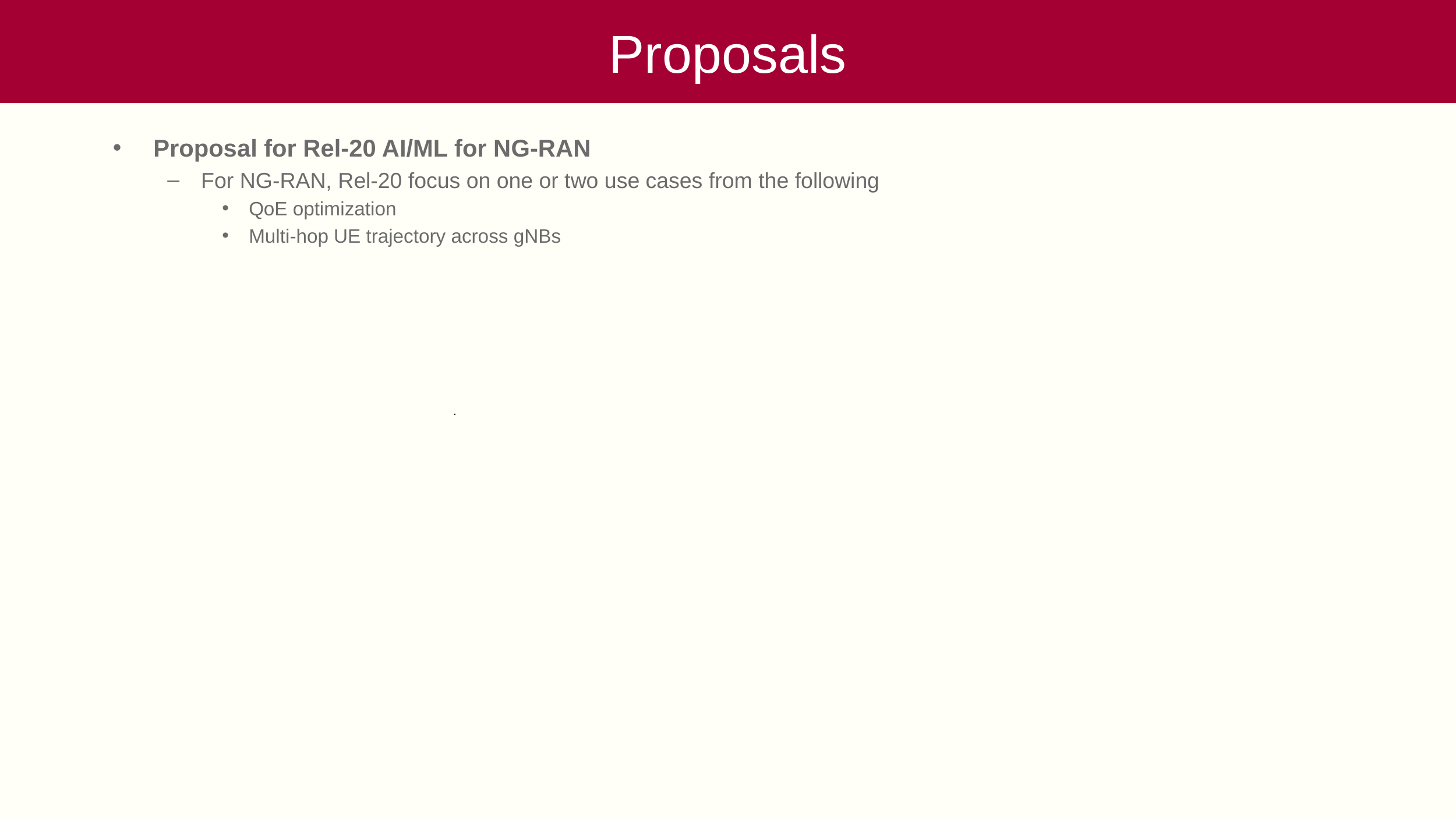

# Proposals
Proposal for Rel-20 AI/ML for NG-RAN
For NG-RAN, Rel-20 focus on one or two use cases from the following
QoE optimization
Multi-hop UE trajectory across gNBs
.